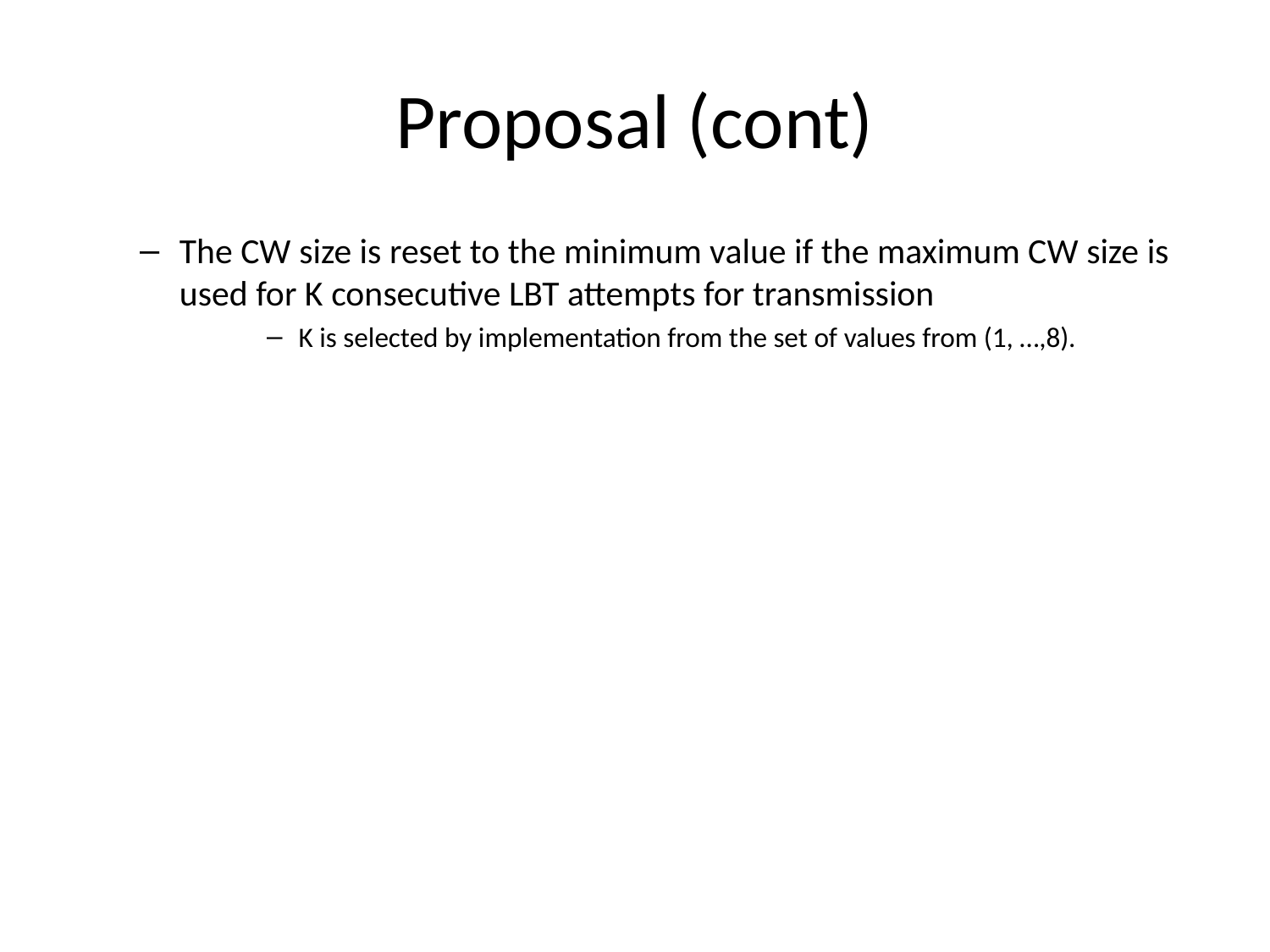

# Proposal (cont)
The CW size is reset to the minimum value if the maximum CW size is used for K consecutive LBT attempts for transmission
K is selected by implementation from the set of values from (1, …,8).